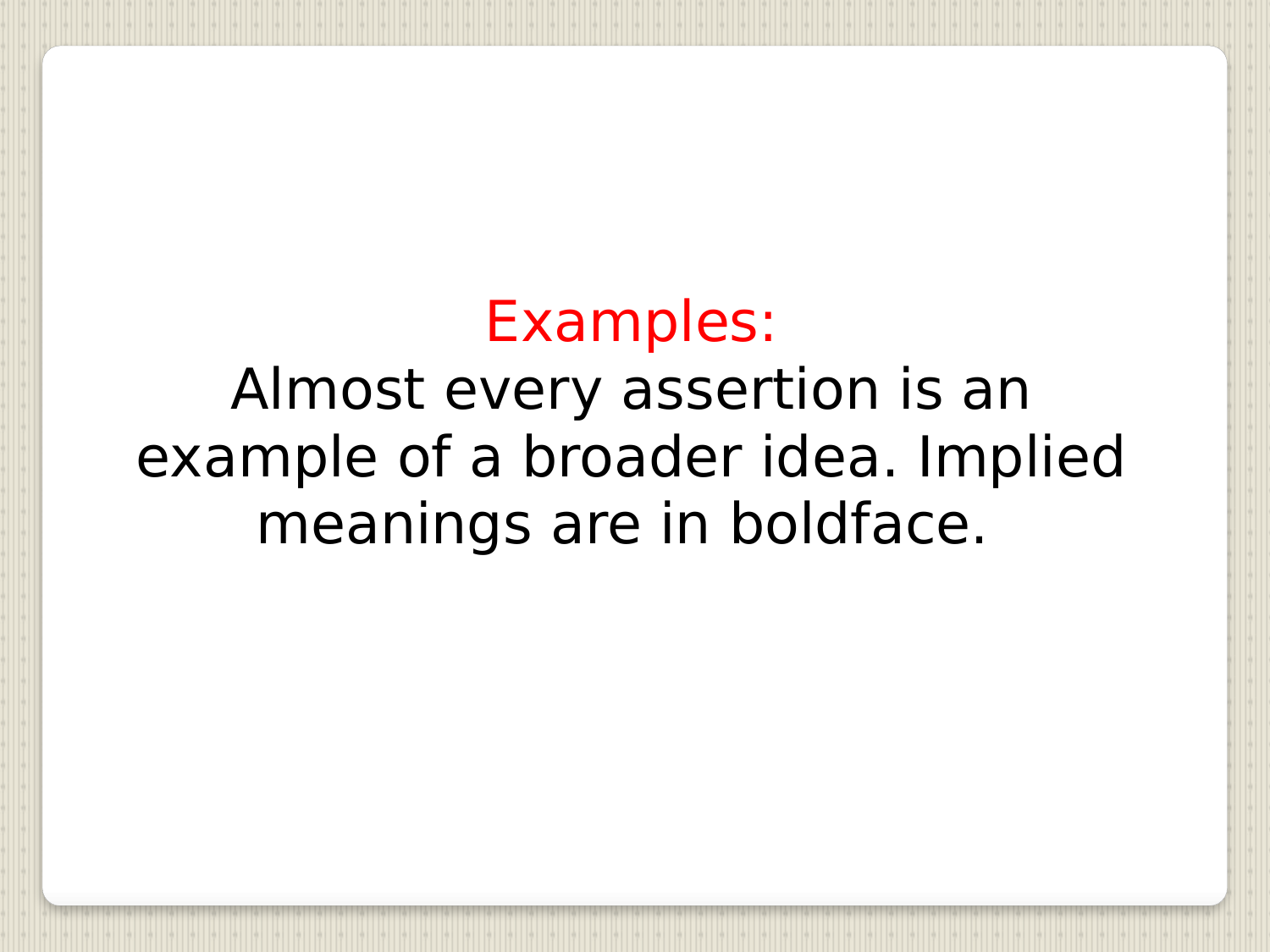

Examples:
Almost every assertion is an example of a broader idea. Implied meanings are in boldface.